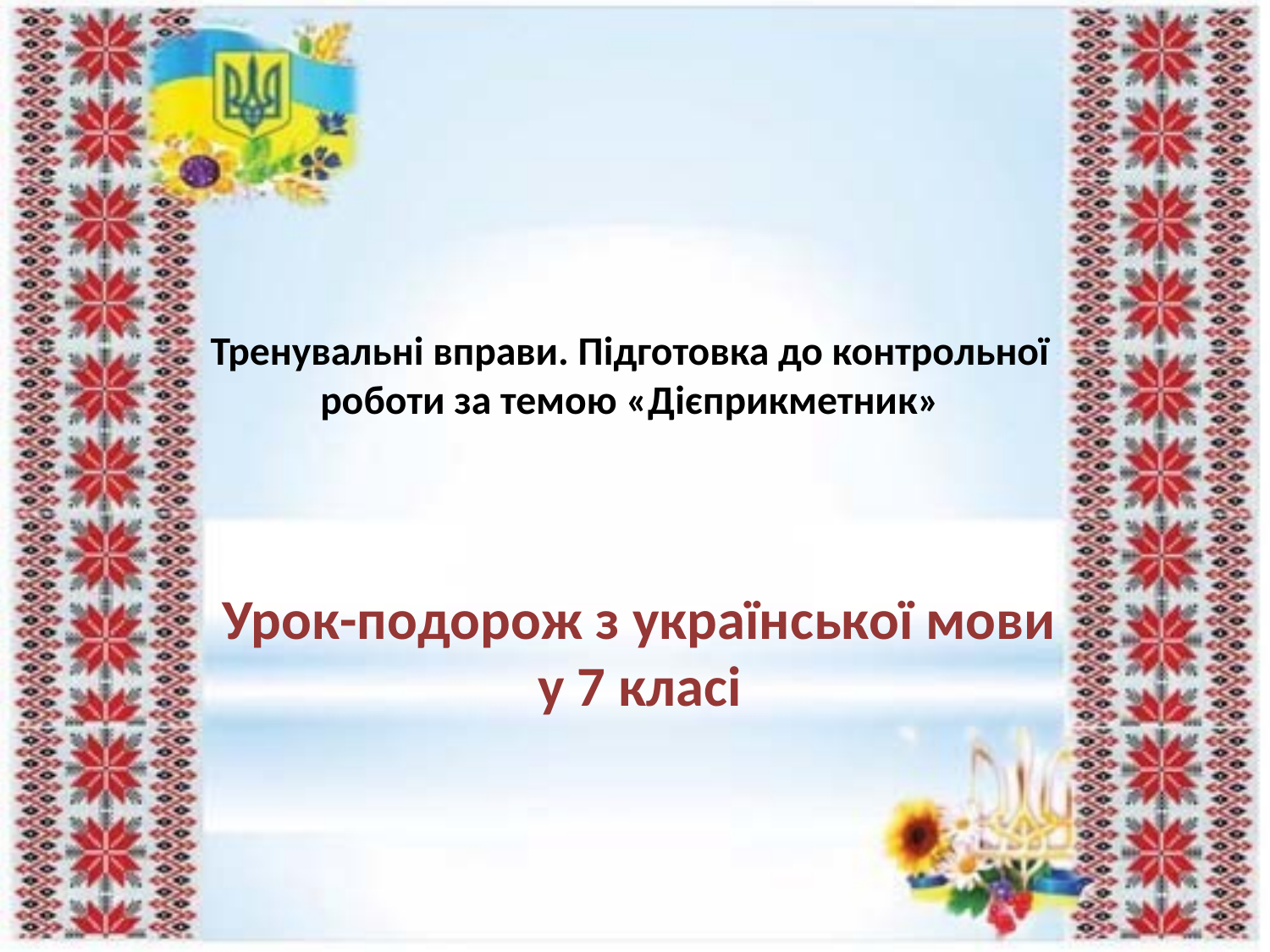

# Тренувальні вправи. Підготовка до контрольної роботи за темою «Дієприкметник»
Урок-подорож з української мови у 7 класі